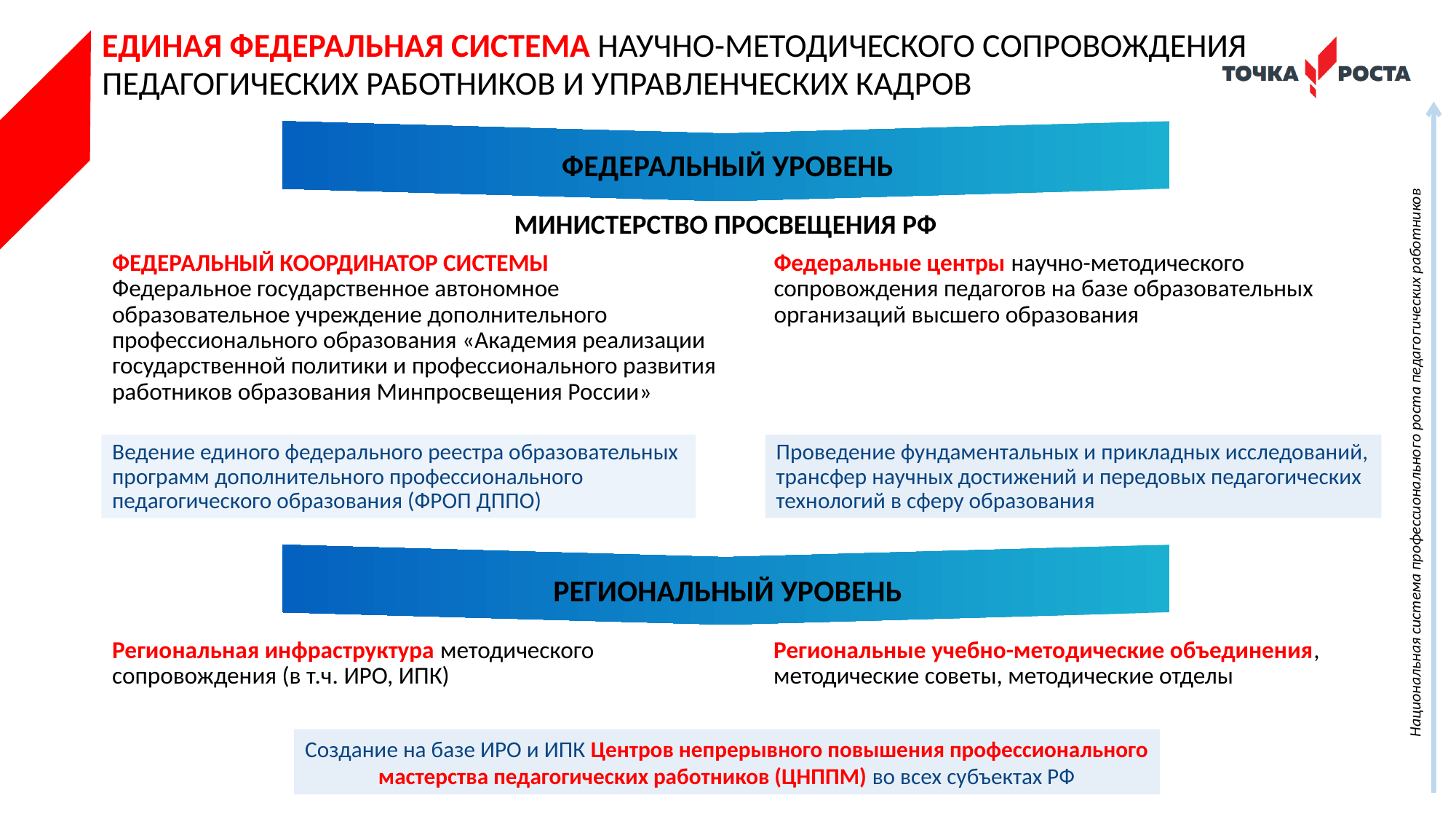

ЕДИНАЯ ФЕДЕРАЛЬНАЯ СИСТЕМА НАУЧНО-МЕТОДИЧЕСКОГО СОПРОВОЖДЕНИЯ ПЕДАГОГИЧЕСКИХ РАБОТНИКОВ И УПРАВЛЕНЧЕСКИХ КАДРОВ

ФЕДЕРАЛЬНЫЙ УРОВЕНЬ
МИНИСТЕРСТВО ПРОСВЕЩЕНИЯ РФ
ФЕДЕРАЛЬНЫЙ КООРДИНАТОР СИСТЕМЫ
Федеральное государственное автономное образовательное учреждение дополнительного профессионального образования «Академия реализации государственной политики и профессионального развития работников образования Минпросвещения России»
Федеральные центры научно-методического сопровождения педагогов на базе образовательных организаций высшего образования
Ведение единого федерального реестра образовательных программ дополнительного профессионального педагогического образования (ФРОП ДППО)
Проведение фундаментальных и прикладных исследований, трансфер научных достижений и передовых педагогических технологий в сферу образования
Национальная система профессионального роста педагогических работников
РЕГИОНАЛЬНЫЙ УРОВЕНЬ
Региональная инфраструктура методического сопровождения (в т.ч. ИРО, ИПК)
Региональные учебно-методические объединения, методические советы, методические отделы
Создание на базе ИРО и ИПК Центров непрерывного повышения профессионального мастерства педагогических работников (ЦНППМ) во всех субъектах РФ